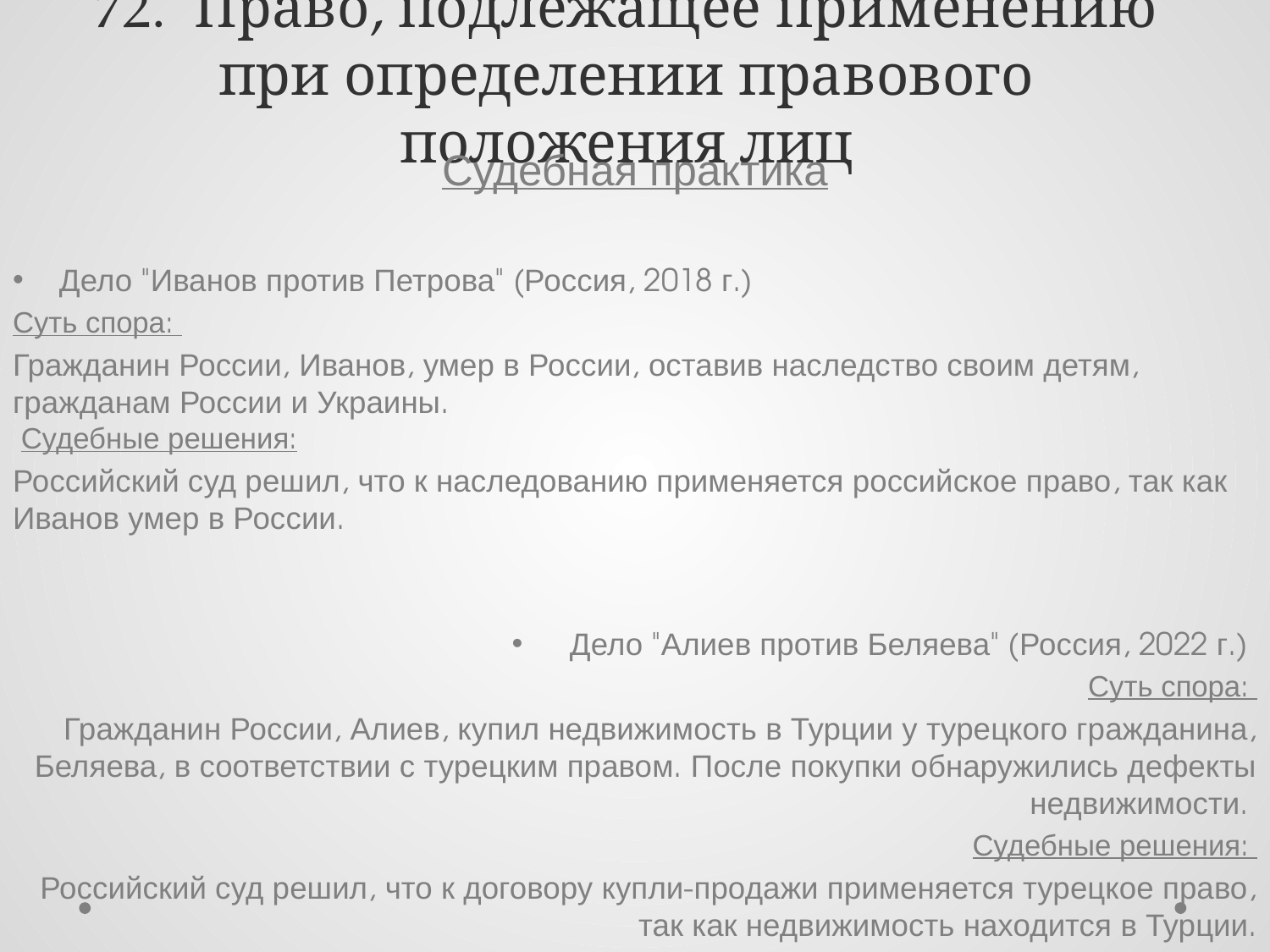

# 72.  Право, подлежащее применению при определении правового положения лиц
Судебная практика

Дело "Иванов против Петрова" (Россия, 2018 г.)
Суть спора:
Гражданин России, Иванов, умер в России, оставив наследство своим детям, гражданам России и Украины.
 Судебные решения:
Российский суд решил, что к наследованию применяется российское право, так как Иванов умер в России.

Дело "Алиев против Беляева" (Россия, 2022 г.)
Суть спора:
Гражданин России, Алиев, купил недвижимость в Турции у турецкого гражданина, Беляева, в соответствии с турецким правом. После покупки обнаружились дефекты недвижимости.
Судебные решения:
Российский суд решил, что к договору купли-продажи применяется турецкое право, так как недвижимость находится в Турции.